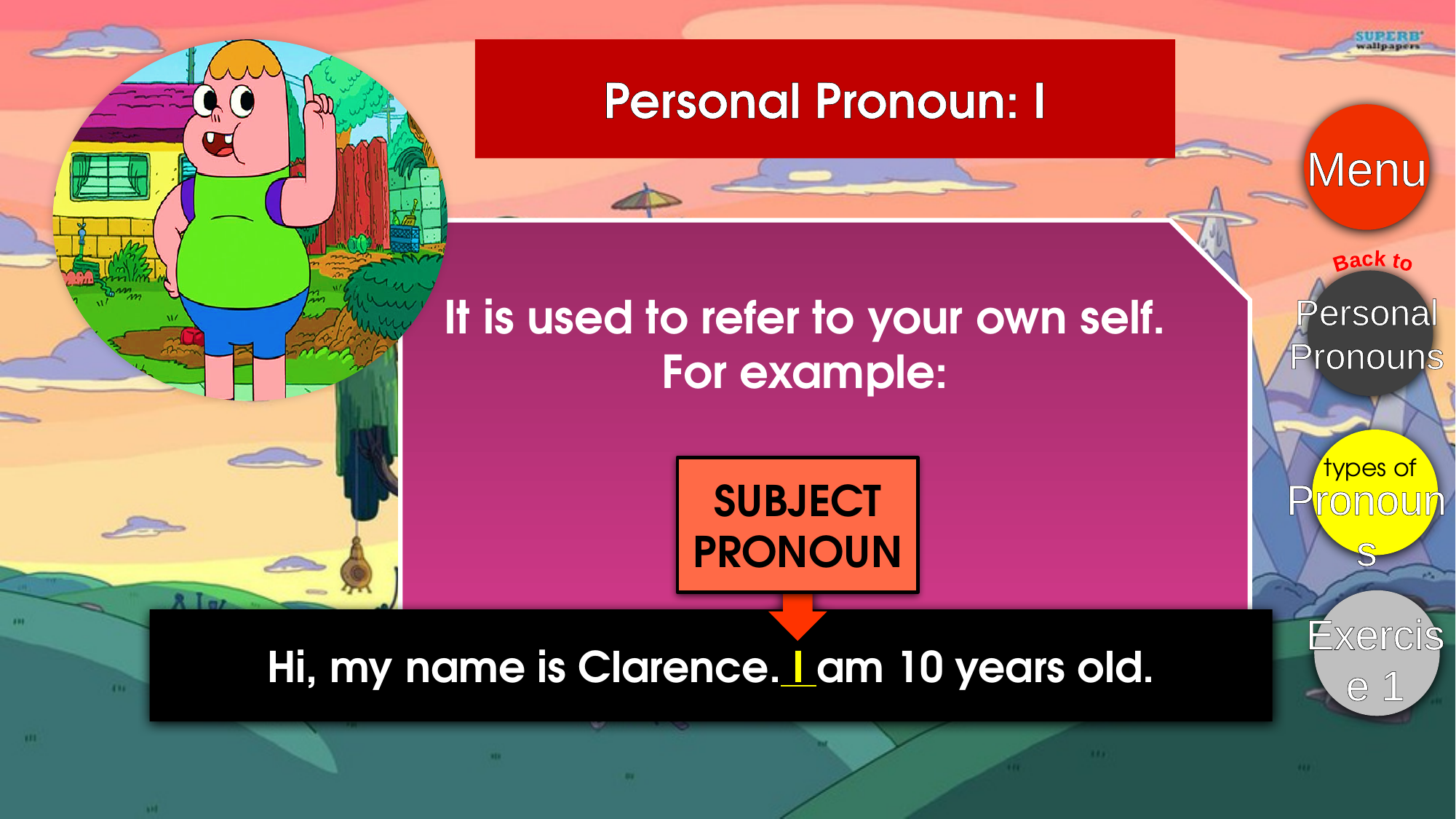

Personal Pronoun: I

Menu
It is used to refer to your own self.
For example:

Back to

Personal Pronouns

types of
SUBJECT PRONOUN
Pronouns

Exercise 1
Hi, my name is Clarence. I am 10 years old.